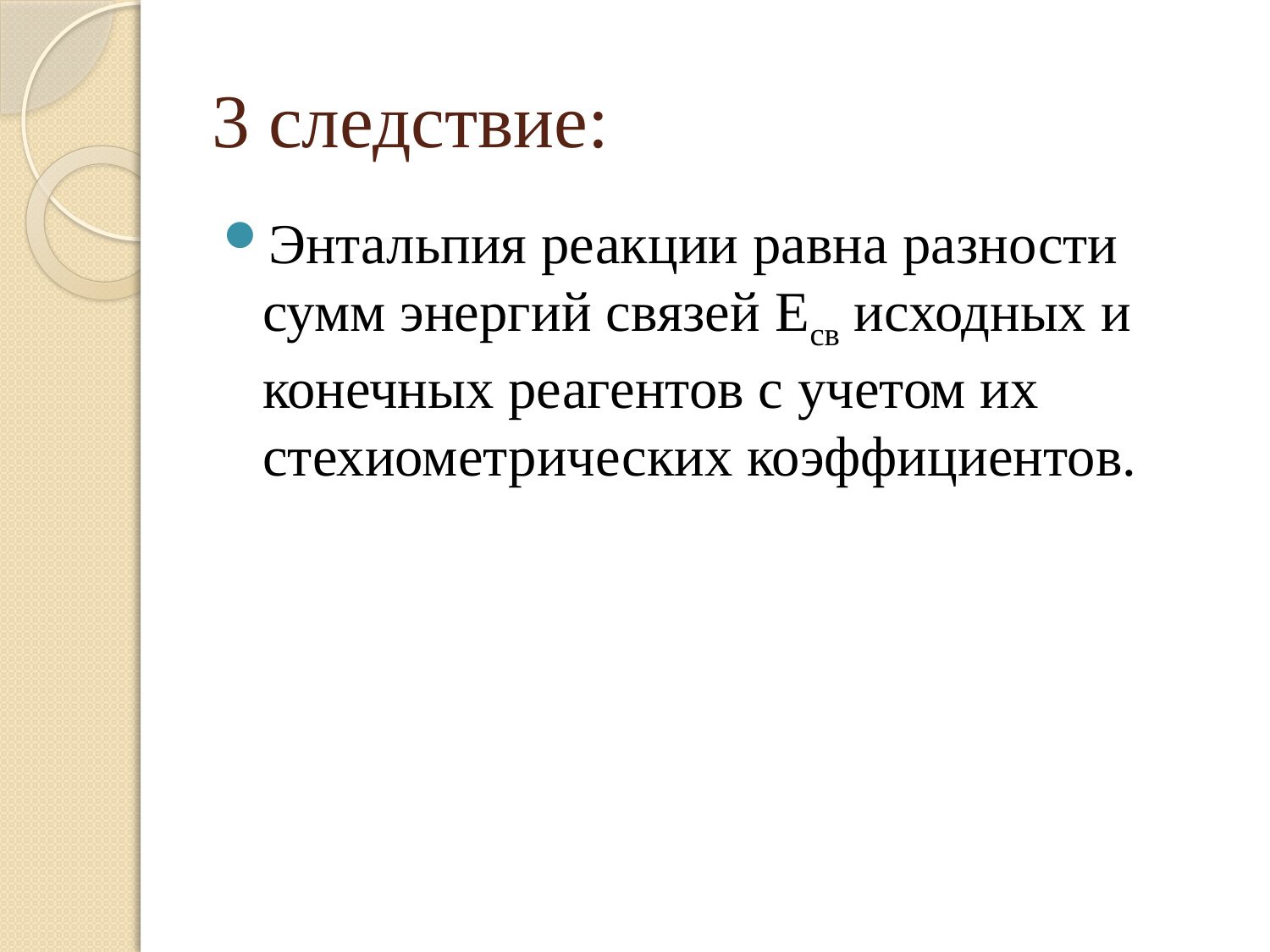

# 3 следствие:
Энтальпия реакции равна разности сумм энергий связей Eсв исходных и конечных реагентов с учетом их стехиометрических коэффициентов.